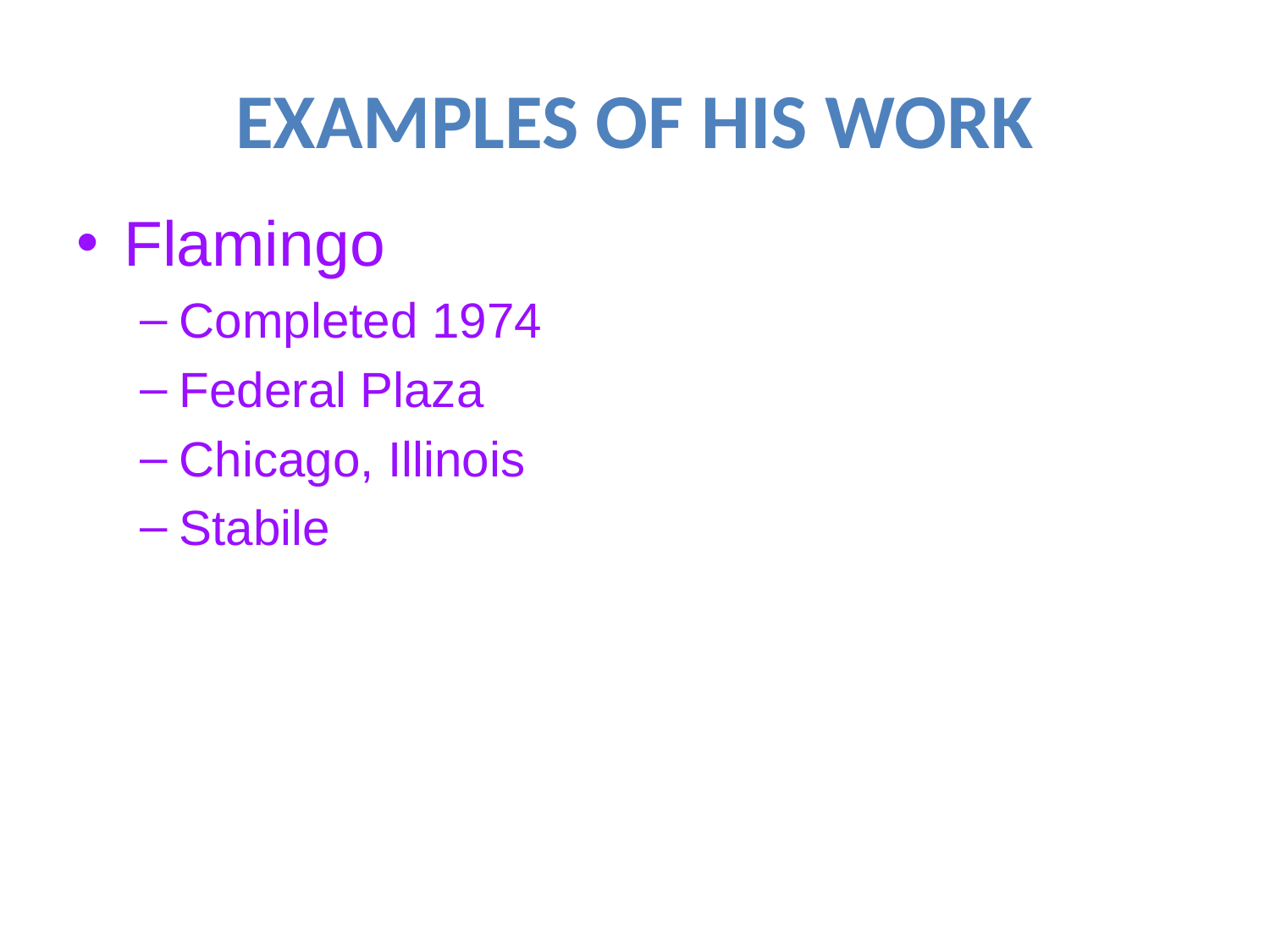

# Examples of His Work
Flamingo
Completed 1974
Federal Plaza
Chicago, Illinois
Stabile